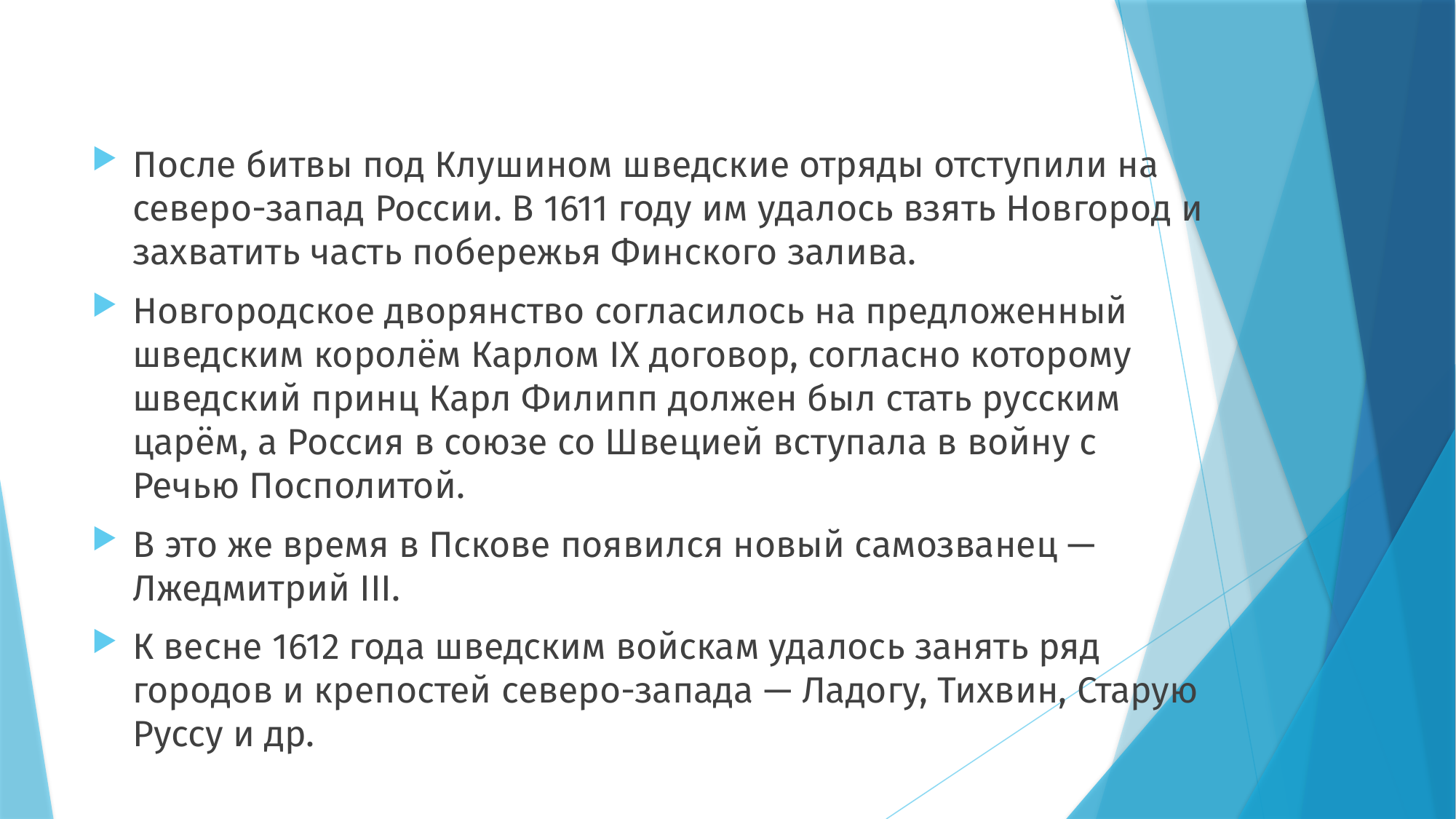

#
После битвы под Клушином шведские отряды отступили на северо-запад России. В 1611 году им удалось взять Новгород и захватить часть побережья Финского залива.
Новгородское дворянство согласилось на предложенный шведским королём Карлом IX договор, согласно которому шведский принц Карл Филипп должен был стать русским царём, а Россия в союзе со Швецией вступала в войну с Речью Посполитой.
В это же время в Пскове появился новый самозванец — Лжедмитрий III.
К весне 1612 года шведским войскам удалось занять ряд городов и крепостей северо-запада — Ладогу, Тихвин, Старую Руссу и др.